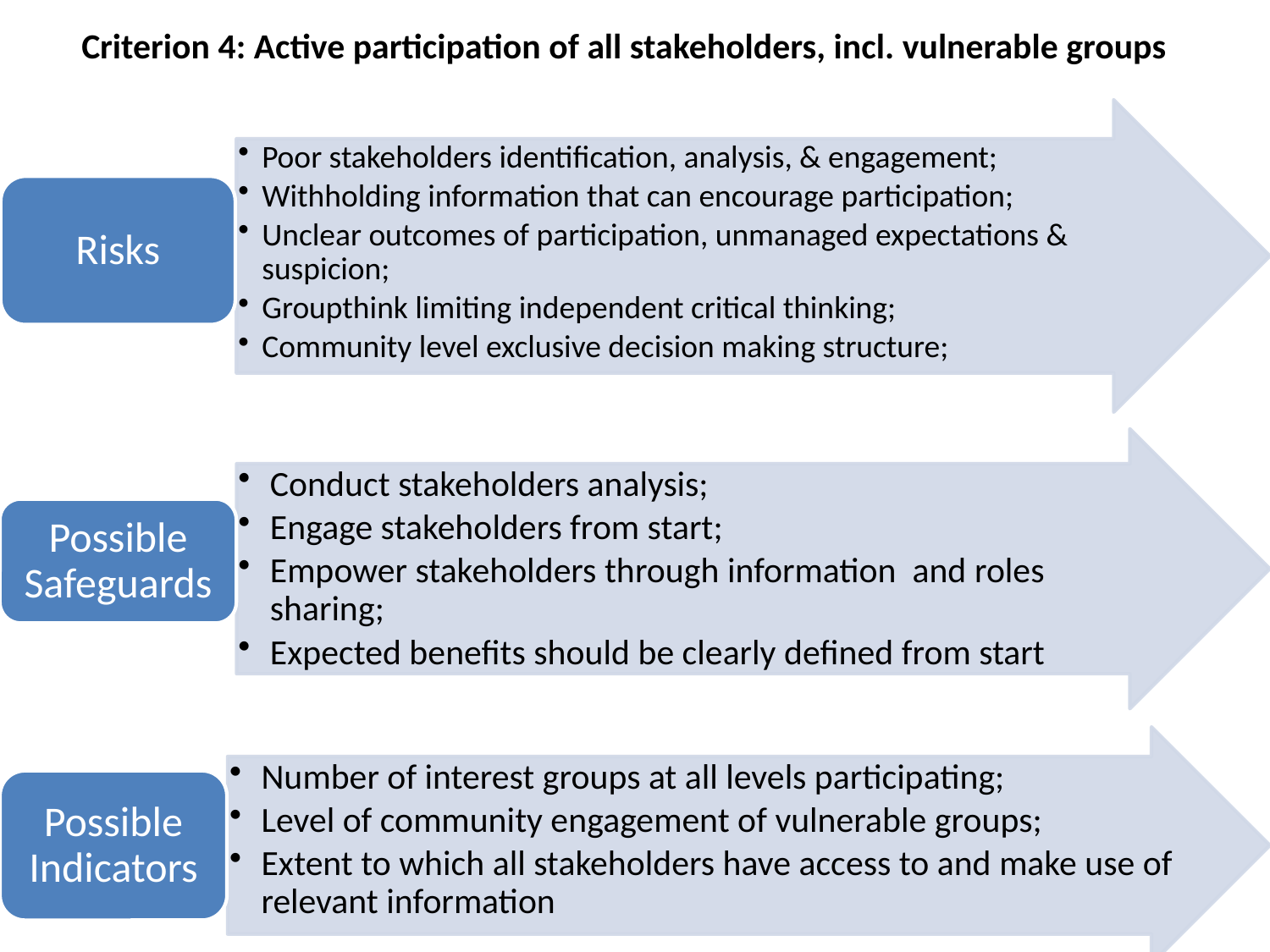

# Criterion 4: Active participation of all stakeholders, incl. vulnerable groups
Poor stakeholders identification, analysis, & engagement;
Withholding information that can encourage participation;
Unclear outcomes of participation, unmanaged expectations & suspicion;
Groupthink limiting independent critical thinking;
Community level exclusive decision making structure;
Risks
Conduct stakeholders analysis;
Engage stakeholders from start;
Empower stakeholders through information  and roles sharing;
Expected benefits should be clearly defined from start
Possible Safeguards
Number of interest groups at all levels participating;
Level of community engagement of vulnerable groups;
Extent to which all stakeholders have access to and make use of relevant information
Possible Indicators